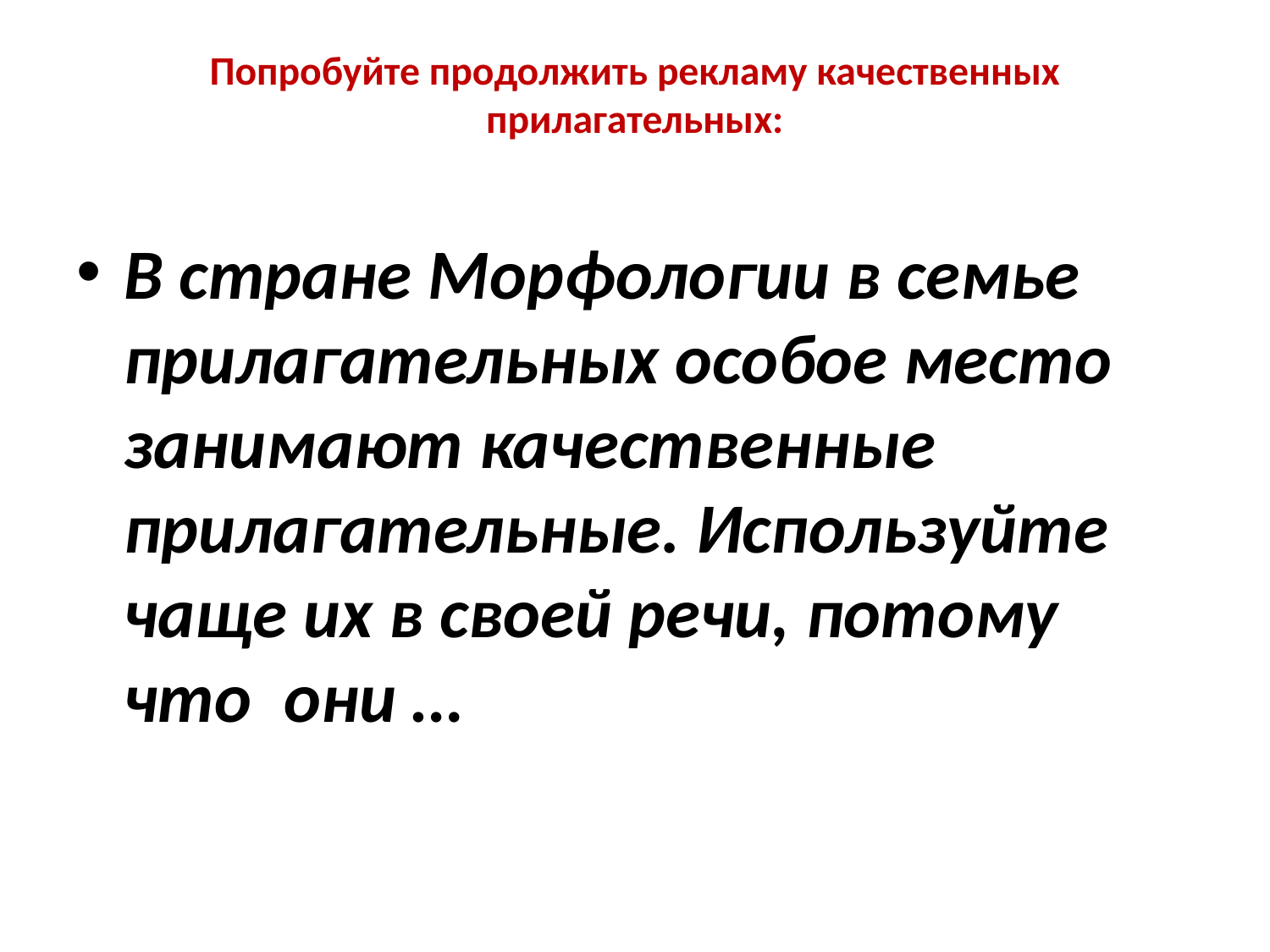

# Попробуйте продолжить рекламу качественных прилагательных:
В стране Морфологии в семье прилагательных особое место занимают качественные прилагательные. Используйте чаще их в своей речи, потому что  они …